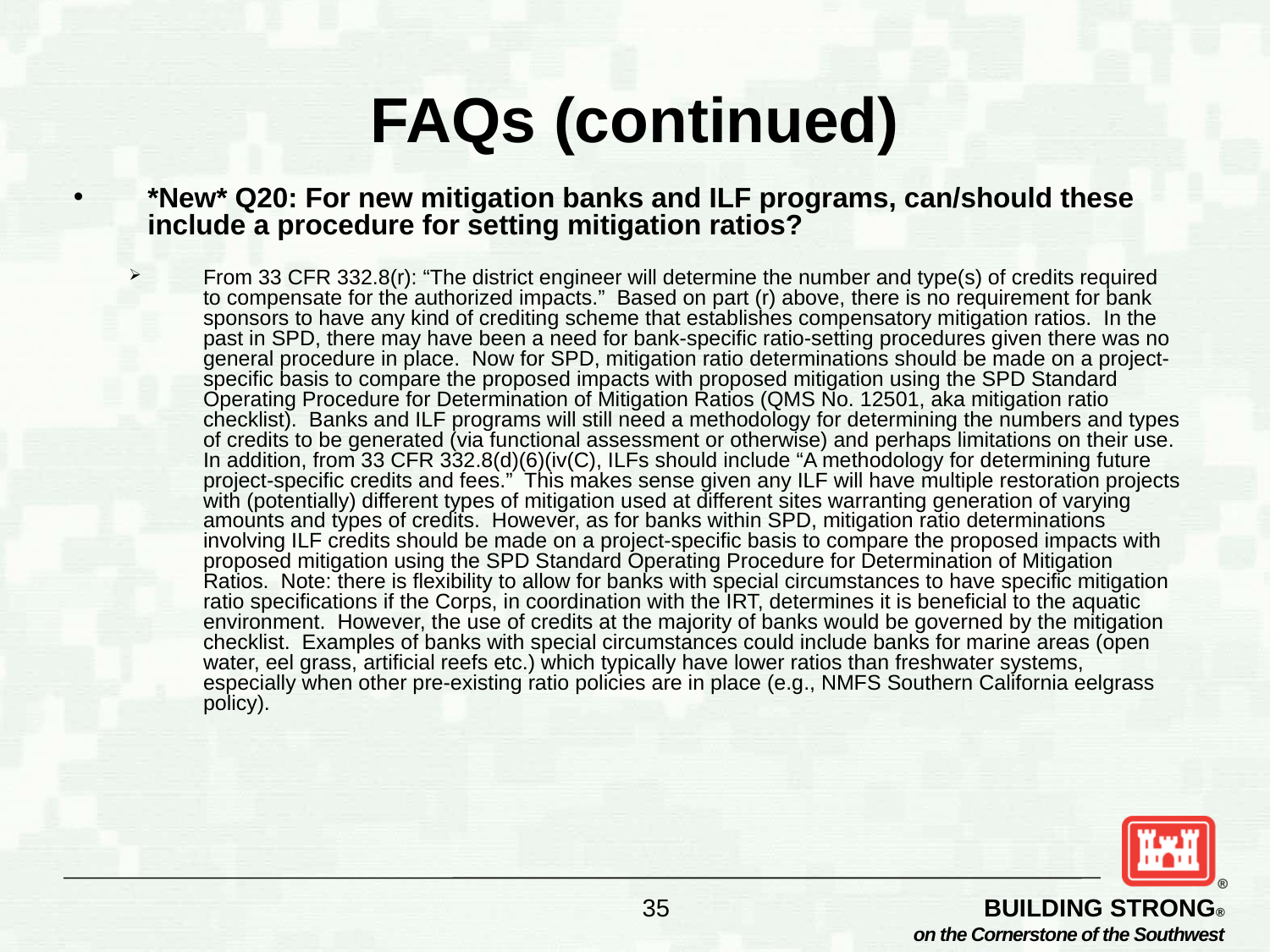

# FAQs (continued)
*New* Q20: For new mitigation banks and ILF programs, can/should these include a procedure for setting mitigation ratios?

From 33 CFR 332.8(r): “The district engineer will determine the number and type(s) of credits required to compensate for the authorized impacts.”  Based on part (r) above, there is no requirement for bank sponsors to have any kind of crediting scheme that establishes compensatory mitigation ratios.  In the past in SPD, there may have been a need for bank-specific ratio-setting procedures given there was no general procedure in place.  Now for SPD, mitigation ratio determinations should be made on a project-specific basis to compare the proposed impacts with proposed mitigation using the SPD Standard Operating Procedure for Determination of Mitigation Ratios (QMS No. 12501, aka mitigation ratio checklist).  Banks and ILF programs will still need a methodology for determining the numbers and types of credits to be generated (via functional assessment or otherwise) and perhaps limitations on their use.  In addition, from 33 CFR 332.8(d)(6)(iv(C), ILFs should include “A methodology for determining future project-specific credits and fees.”  This makes sense given any ILF will have multiple restoration projects with (potentially) different types of mitigation used at different sites warranting generation of varying amounts and types of credits.  However, as for banks within SPD, mitigation ratio determinations involving ILF credits should be made on a project-specific basis to compare the proposed impacts with proposed mitigation using the SPD Standard Operating Procedure for Determination of Mitigation Ratios.  Note: there is flexibility to allow for banks with special circumstances to have specific mitigation ratio specifications if the Corps, in coordination with the IRT, determines it is beneficial to the aquatic environment.  However, the use of credits at the majority of banks would be governed by the mitigation checklist.  Examples of banks with special circumstances could include banks for marine areas (open water, eel grass, artificial reefs etc.) which typically have lower ratios than freshwater systems, especially when other pre-existing ratio policies are in place (e.g., NMFS Southern California eelgrass policy).

35